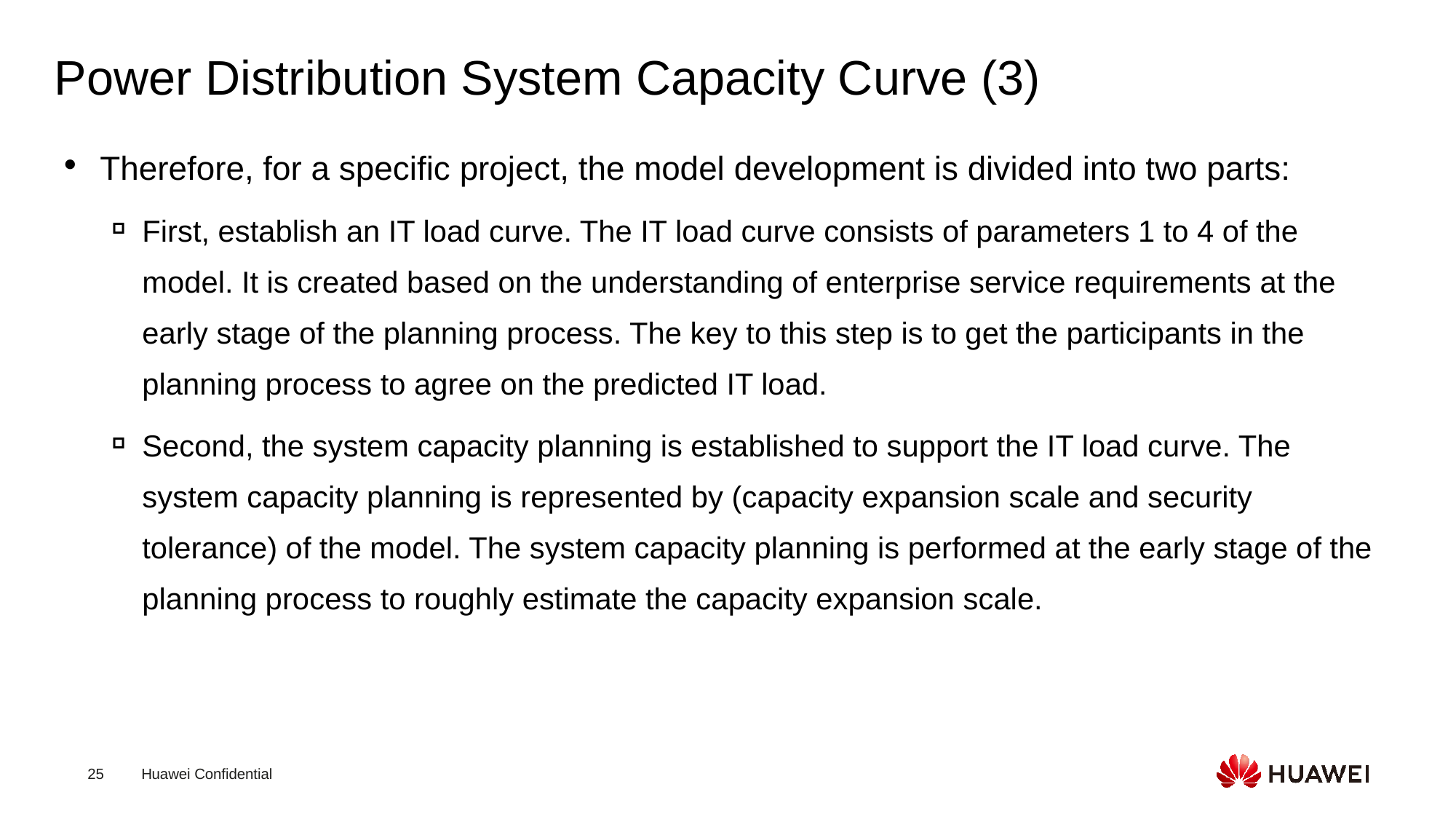

# Power Distribution System Capacity Curve (3)
Therefore, for a specific project, the model development is divided into two parts:
First, establish an IT load curve. The IT load curve consists of parameters 1 to 4 of the model. It is created based on the understanding of enterprise service requirements at the early stage of the planning process. The key to this step is to get the participants in the planning process to agree on the predicted IT load.
Second, the system capacity planning is established to support the IT load curve. The system capacity planning is represented by (capacity expansion scale and security tolerance) of the model. The system capacity planning is performed at the early stage of the planning process to roughly estimate the capacity expansion scale.